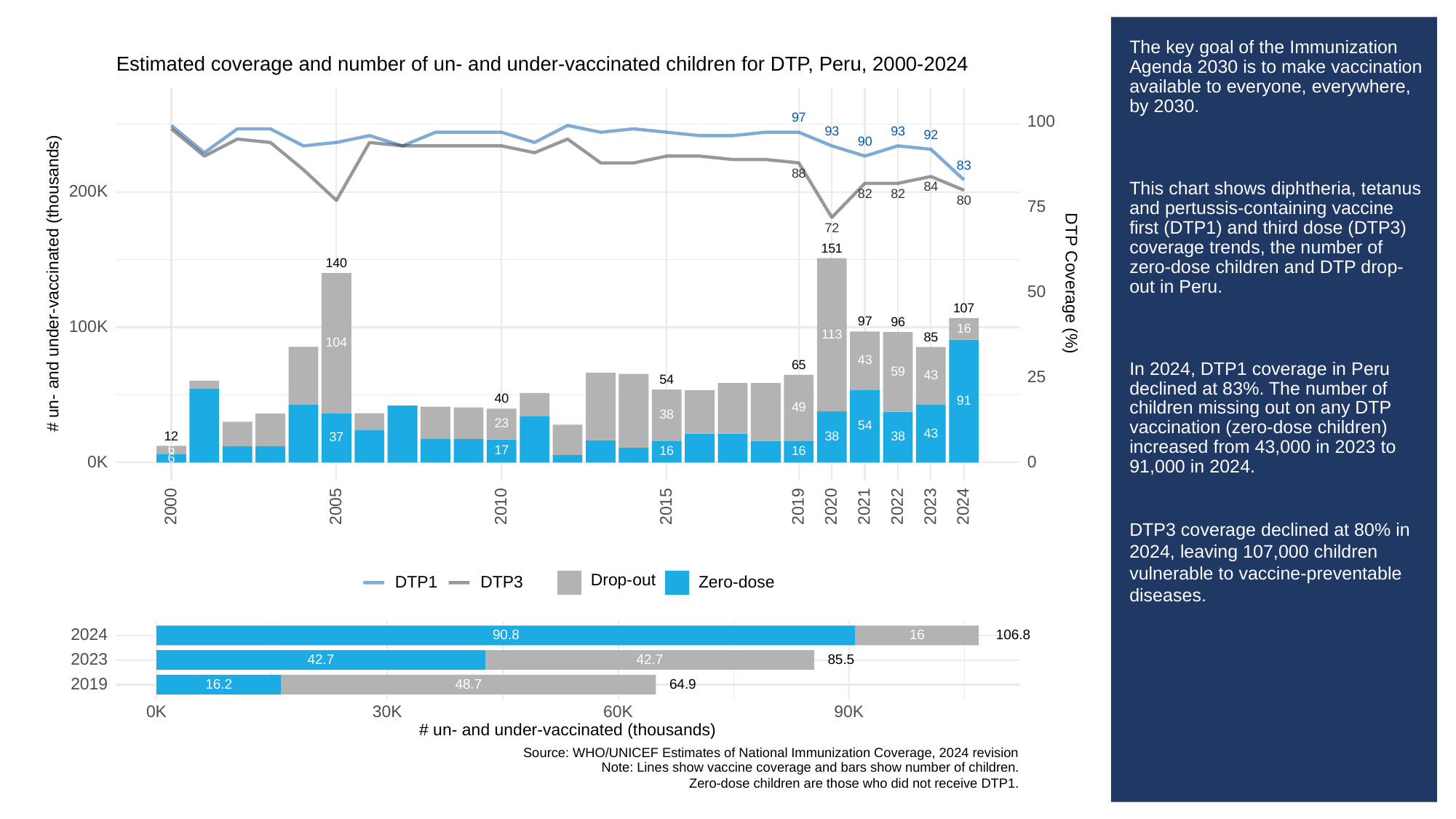

# The key goal of the Immunization Agenda 2030 is to make vaccination available to everyone, everywhere, by 2030.

This chart shows diphtheria, tetanus and pertussis-containing vaccine first (DTP1) and third dose (DTP3) coverage trends, the number of zero-dose children and DTP drop-out in Peru.

In 2024, DTP1 coverage in Peru declined at 83%. The number of children missing out on any DTP vaccination (zero-dose children) increased from 43,000 in 2023 to 91,000 in 2024.

DTP3 coverage declined at 80% in 2024, leaving 107,000 children vulnerable to vaccine-preventable diseases.

Estimated coverage and number of un- and under-vaccinated children for DTP, Peru, 2000-2024

97
100

93
93

92
90
83
88
84
200K
82
82

80
75
72
151

140

# un- and under-vaccinated (thousands)
DTP Coverage (%)
50
107
97
96

100K
16

113

85
104

43
65
59
43
25

54

40

91
49

38

23
54

43

12
38
38
37

6

17
16
16

6

0K
0

2023
2000
2005
2010
2015
2019
2020
2021
2022
2024

Drop-out
DTP3
Zero-dose
DTP1

2024
90.8
16
106.8

2023
85.5
42.7
42.7

2019
16.2
48.7
64.9

30K
0K
60K
90K
# un- and under-vaccinated (thousands)
Source: WHO/UNICEF Estimates of National Immunization Coverage, 2024 revision
Note: Lines show vaccine coverage and bars show number of children.
Zero-dose children are those who did not receive DTP1.